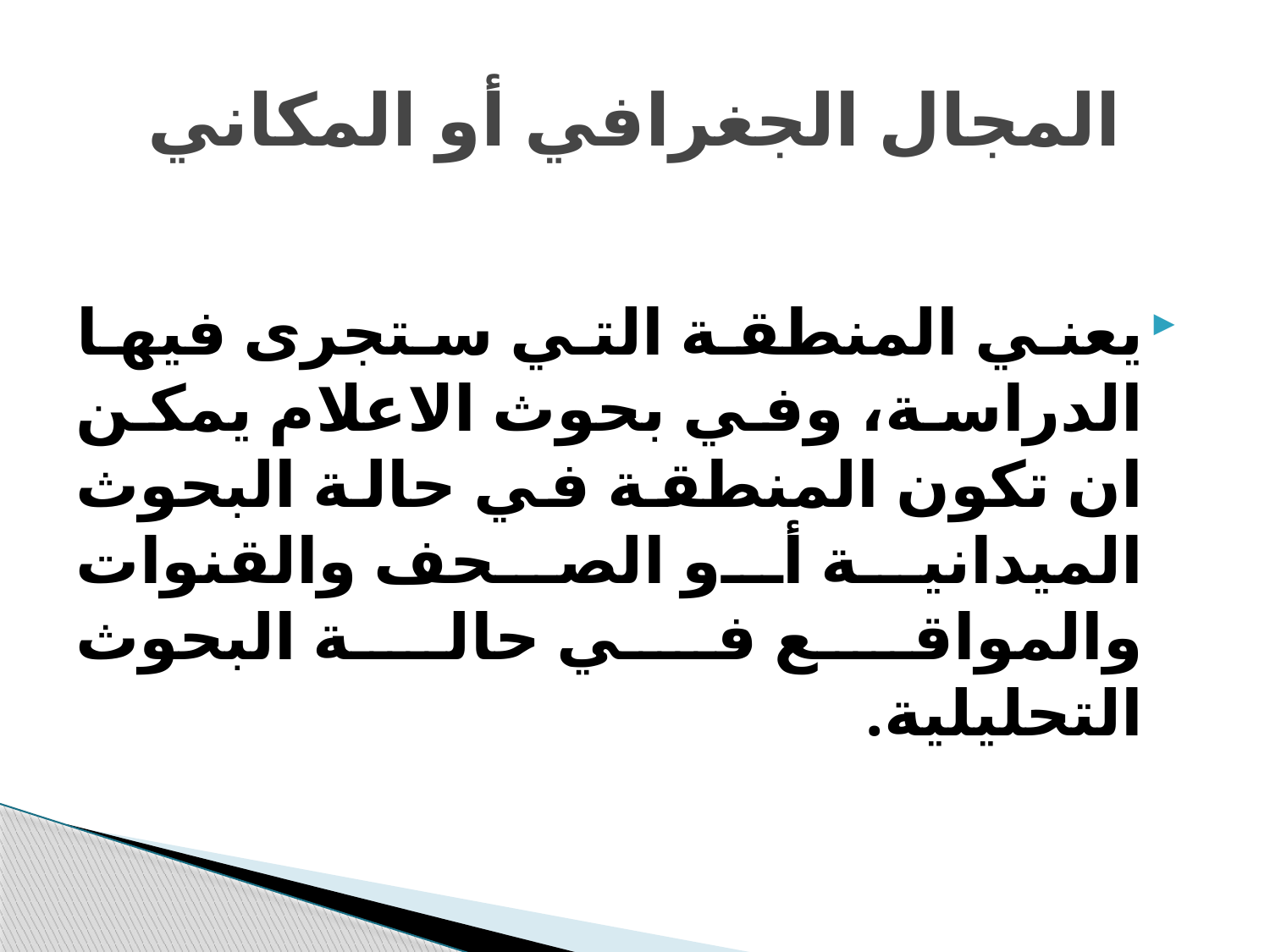

# المجال الجغرافي أو المكاني
يعني المنطقة التي ستجرى فيها الدراسة، وفي بحوث الاعلام يمكن ان تكون المنطقة في حالة البحوث الميدانية أو الصحف والقنوات والمواقع في حالة البحوث التحليلية.